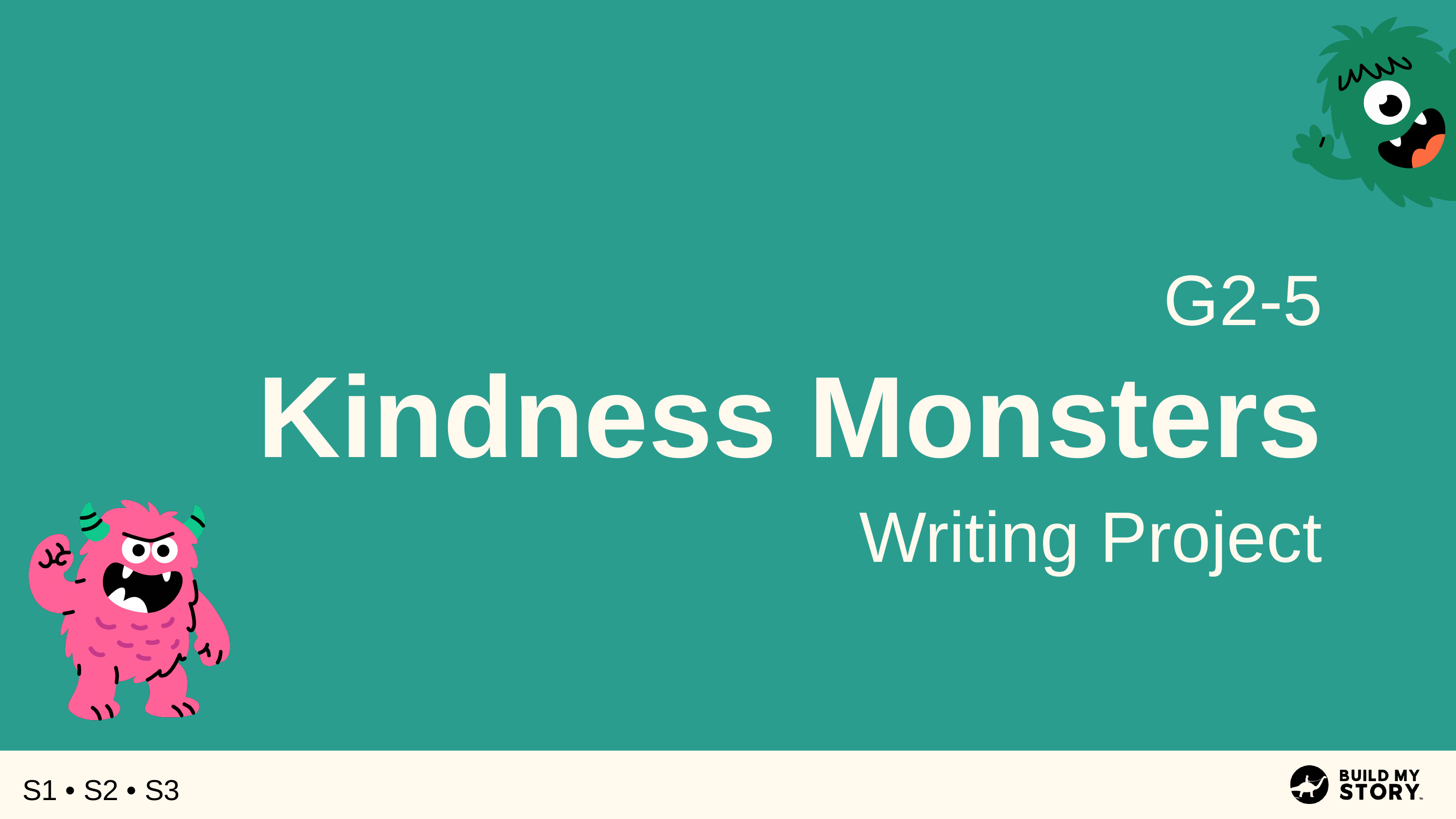

G2-5
Kindness Monsters
Writing Project

S1 • S2 • S3